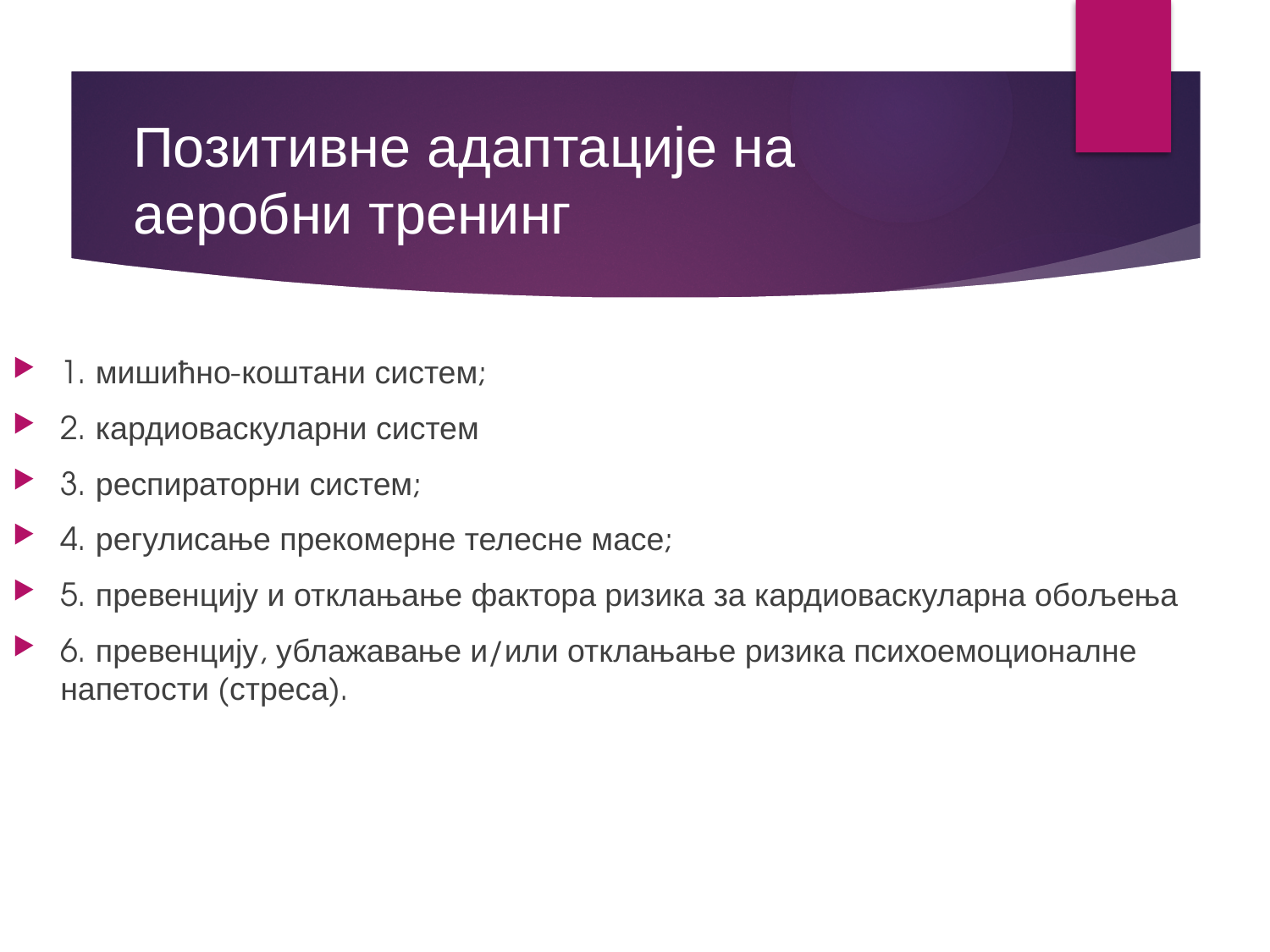

# Позитивне адаптације на аеробни тренинг
1. мишићно-коштани систем;
2. кардиоваскуларни систем
3. респираторни систем;
4. регулисање прекомерне телесне масе;
5. превенцију и отклањање фактора ризика за кардиоваскуларна обољења
6. превенцију, ублажавање и/или отклањање ризика психоемоционалне напетости (стреса).